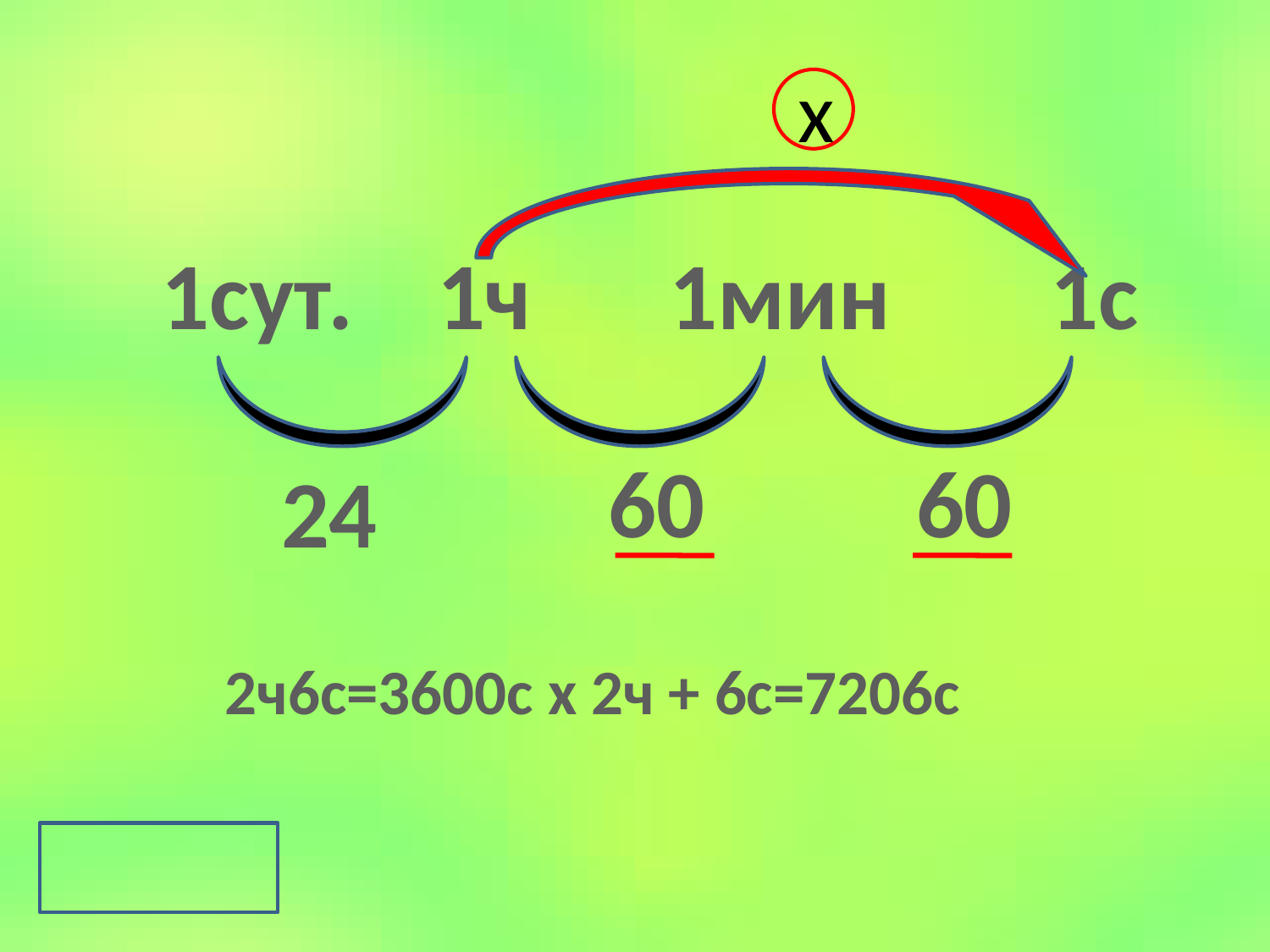

х

1сут.	 1ч		1мин		1с

60
60
24
2ч6с=3600с х 2ч + 6с=7206с